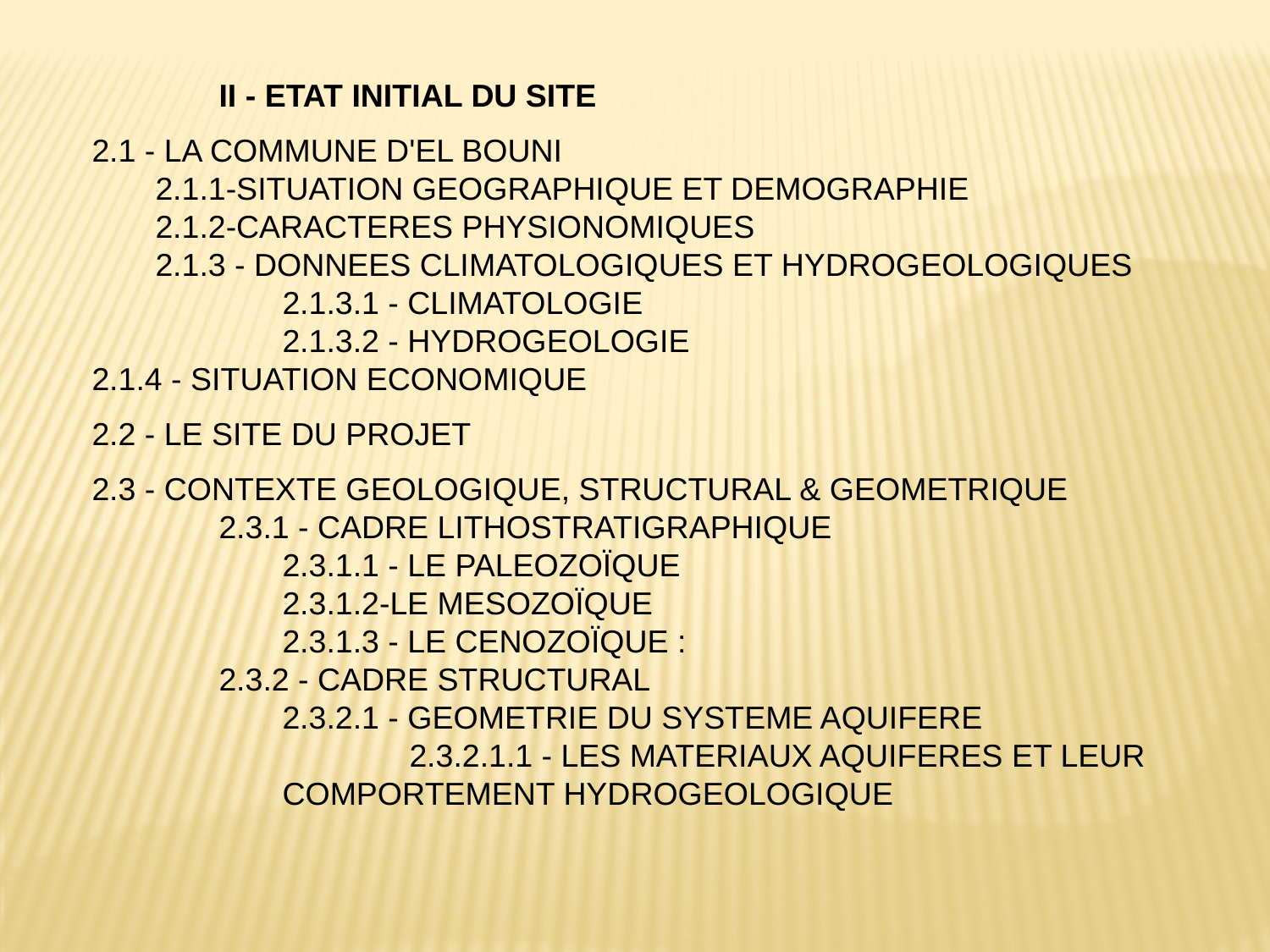

II - ETAT INITIAL DU SITE

2.1 - LA COMMUNE D'EL BOUNI
2.1.1-SITUATION GEOGRAPHIQUE ET DEMOGRAPHIE
2.1.2-CARACTERES PHYSIONOMIQUES
2.1.3 - DONNEES CLIMATOLOGIQUES ET HYDROGEOLOGIQUES
2.1.3.1 - CLIMATOLOGIE
2.1.3.2 - HYDROGEOLOGIE
2.1.4 - SITUATION ECONOMIQUE

2.2 - LE SITE DU PROJET

2.3 - CONTEXTE GEOLOGIQUE, STRUCTURAL & GEOMETRIQUE
	2.3.1 - CADRE LITHOSTRATIGRAPHIQUE
2.3.1.1 - LE PALEOZOÏQUE
2.3.1.2-LE MESOZOÏQUE
2.3.1.3 - LE CENOZOÏQUE :
	2.3.2 - CADRE STRUCTURAL
2.3.2.1 - GEOMETRIE DU SYSTEME AQUIFERE
	2.3.2.1.1 - LES MATERIAUX AQUIFERES ET LEUR COMPORTEMENT HYDROGEOLOGIQUE